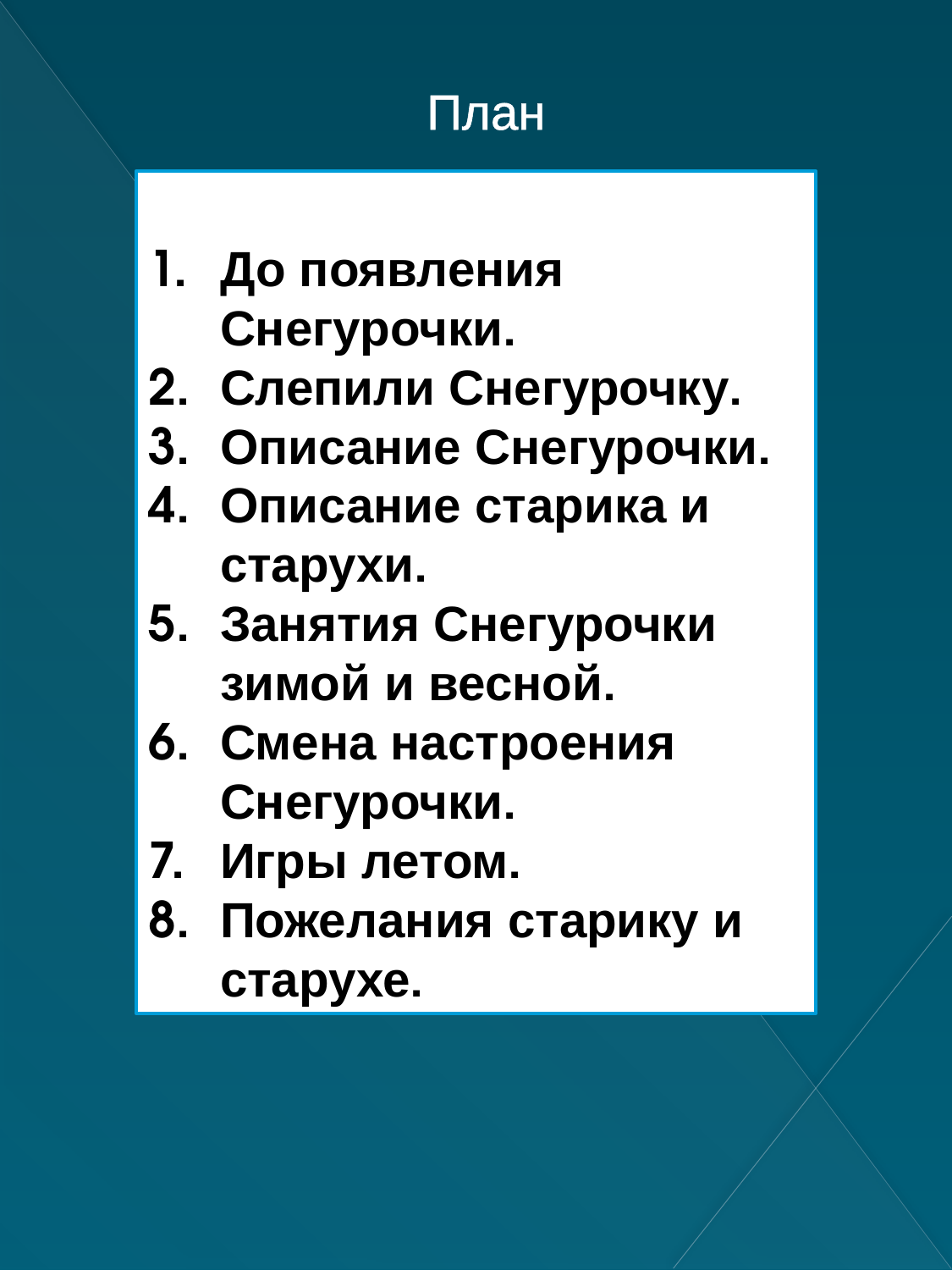

# План

До появления Снегурочки.
Слепили Снегурочку.
Описание Снегурочки.
Описание старика и старухи.
Занятия Снегурочки зимой и весной.
Смена настроения Снегурочки.
Игры летом.
Пожелания старику и старухе.